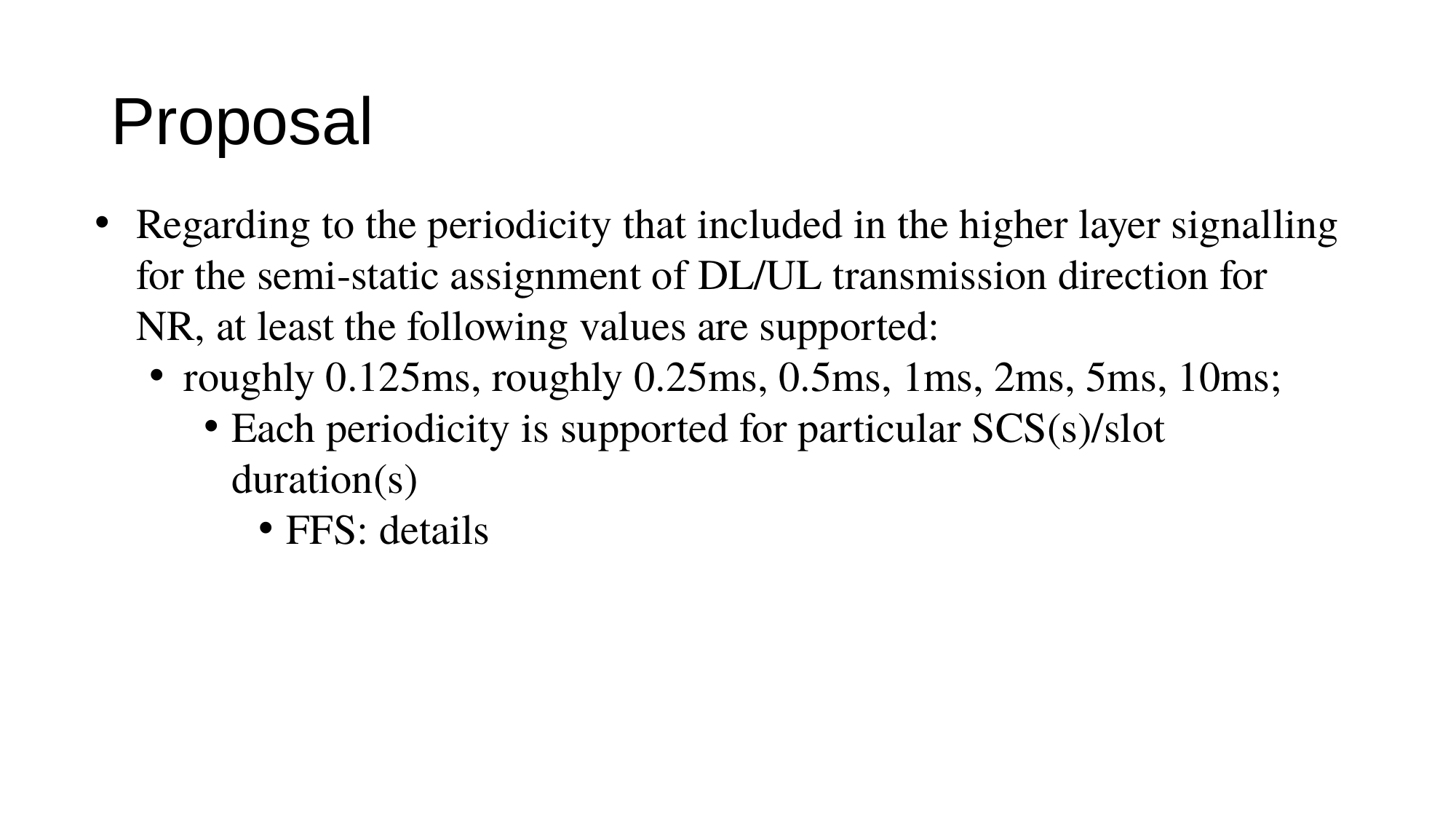

# Proposal
Regarding to the periodicity that included in the higher layer signalling for the semi-static assignment of DL/UL transmission direction for NR, at least the following values are supported:
roughly 0.125ms, roughly 0.25ms, 0.5ms, 1ms, 2ms, 5ms, 10ms;
Each periodicity is supported for particular SCS(s)/slot duration(s)
FFS: details